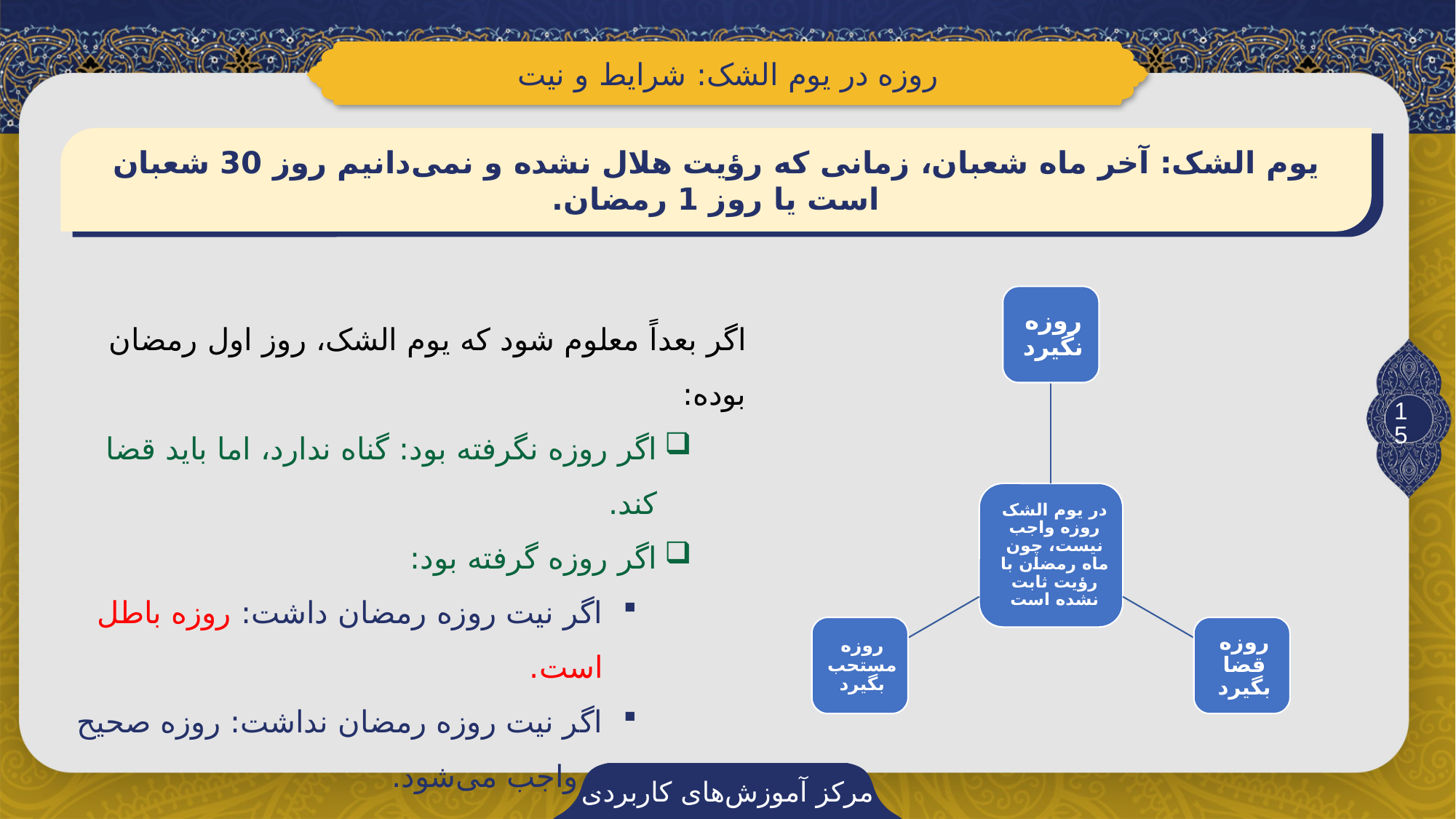

روزه در یوم الشک: شرایط و نیت
یوم الشک: آخر ماه شعبان، زمانی که رؤیت هلال نشده و نمی‌دانیم روز 30 شعبان است یا روز 1 رمضان.

در یوم الشک روزه واجب نیست، چون ماه رمضان با رؤیت ثابت نشده است
روزه نگیرد
روزه قضا بگیرد
روزه مستحب بگیرد
اگر بعداً معلوم شود که یوم الشک، روز اول رمضان بوده:
اگر روزه نگرفته بود: گناه ندارد، اما باید قضا کند.
اگر روزه گرفته بود:
اگر نیت روزه رمضان داشت: روزه باطل است.
اگر نیت روزه رمضان نداشت: روزه صحیح و واجب می‌شود.
15
مرکز آموزش‌های کاربردی